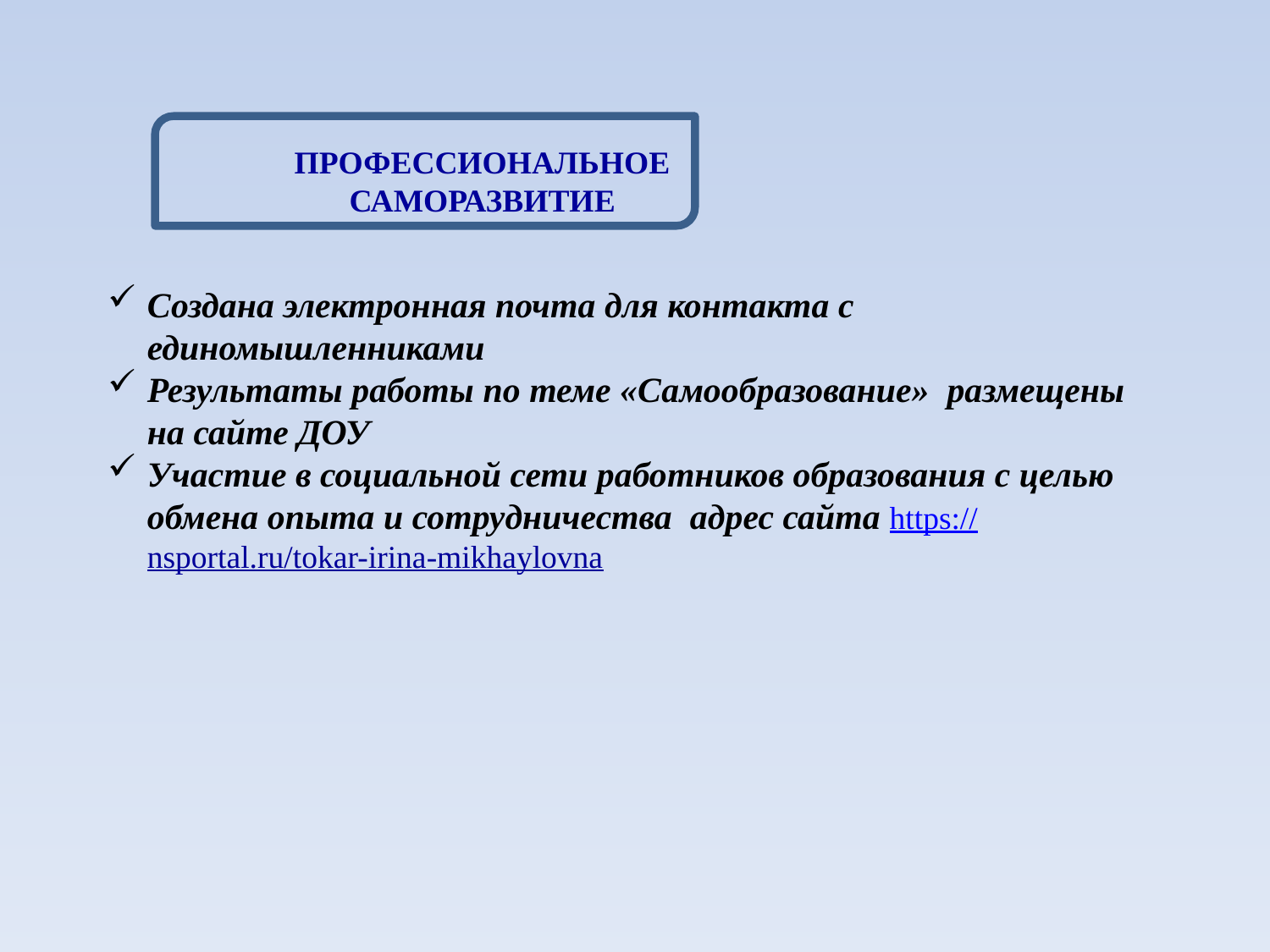

ПРОФЕССИОНАЛЬНОЕ САМОРАЗВИТИЕ
Создана электронная почта для контакта с единомышленниками
Результаты работы по теме «Самообразование»  размещены на сайте ДОУ
Участие в социальной сети работников образования с целью обмена опыта и сотрудничества  адрес сайта https://nsportal.ru/tokar-irina-mikhaylovna